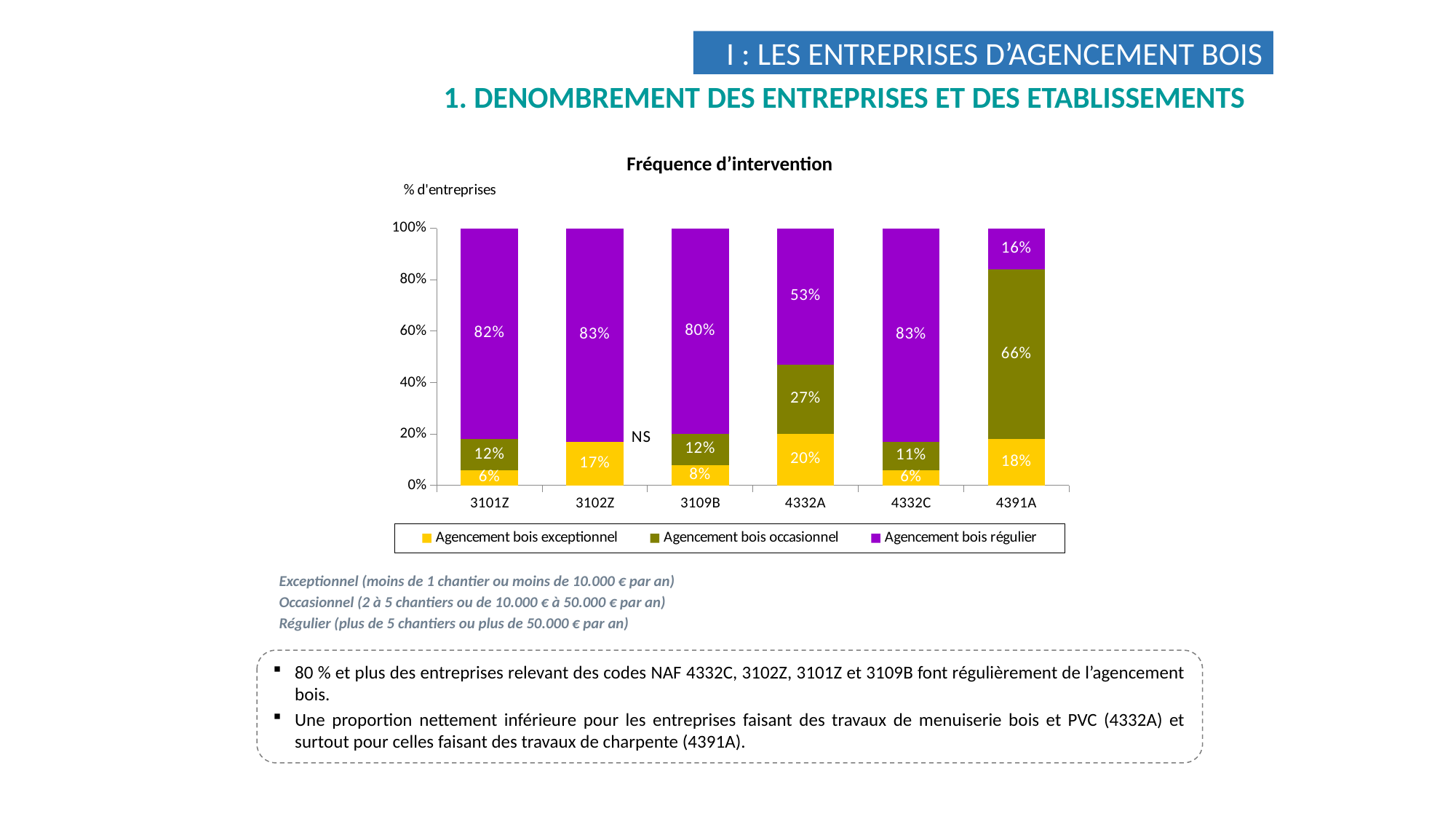

I : LES ENTREPRISES D’AGENCEMENT BOIS
1. DENOMBREMENT DES ENTREPRISES ET DES ETABLISSEMENTS
Fréquence d’intervention

### Chart

| Category | Agencement bois exceptionnel | Agencement bois occasionnel | Agencement bois régulier |
|---|---|---|---|
| 3101Z | 0.06000000000000002 | 0.12000000000000002 | 0.8200000000000002 |
| 3102Z | 0.17 | 0.0 | 0.8300000000000002 |
| 3109B | 0.08000000000000003 | 0.12000000000000002 | 0.8 |
| 4332A | 0.2 | 0.27 | 0.53 |
| 4332C | 0.06000000000000002 | 0.11 | 0.8300000000000002 |
| 4391A | 0.18000000000000005 | 0.6600000000000003 | 0.16 |
Exceptionnel (moins de 1 chantier ou moins de 10.000 € par an)
Occasionnel (2 à 5 chantiers ou de 10.000 € à 50.000 € par an)
Régulier (plus de 5 chantiers ou plus de 50.000 € par an)
80 % et plus des entreprises relevant des codes NAF 4332C, 3102Z, 3101Z et 3109B font régulièrement de l’agencement bois.
Une proportion nettement inférieure pour les entreprises faisant des travaux de menuiserie bois et PVC (4332A) et surtout pour celles faisant des travaux de charpente (4391A).
8/60